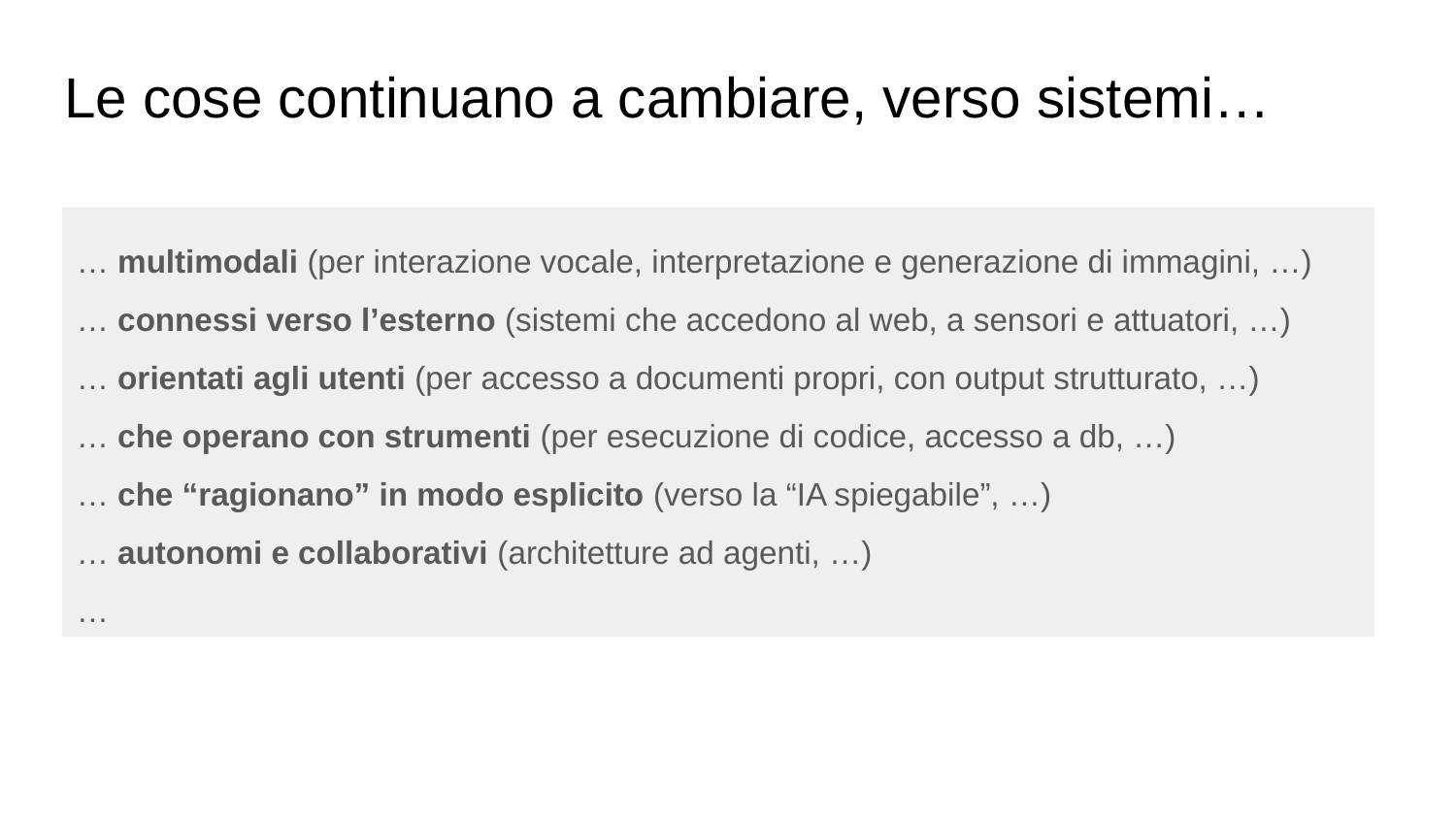

# Le cose continuano a cambiare, verso sistemi…
… multimodali (per interazione vocale, interpretazione e generazione di immagini, …)
… connessi verso l’esterno (sistemi che accedono al web, a sensori e attuatori, …)
… orientati agli utenti (per accesso a documenti propri, con output strutturato, …)
… che operano con strumenti (per esecuzione di codice, accesso a db, …)
… che “ragionano” in modo esplicito (verso la “IA spiegabile”, …)
… autonomi e collaborativi (architetture ad agenti, …)
…